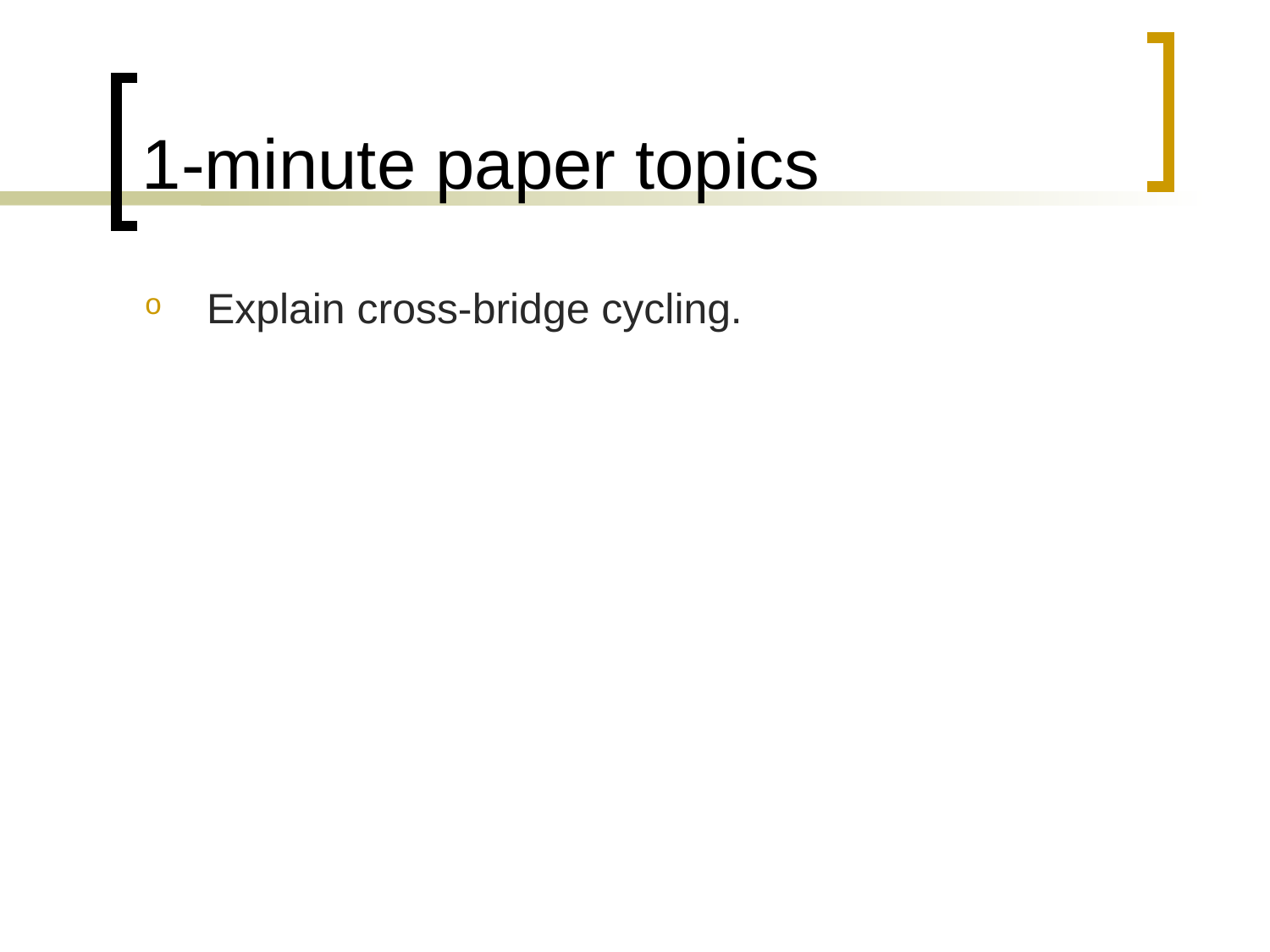

# 1-minute paper topics
Explain cross-bridge cycling.